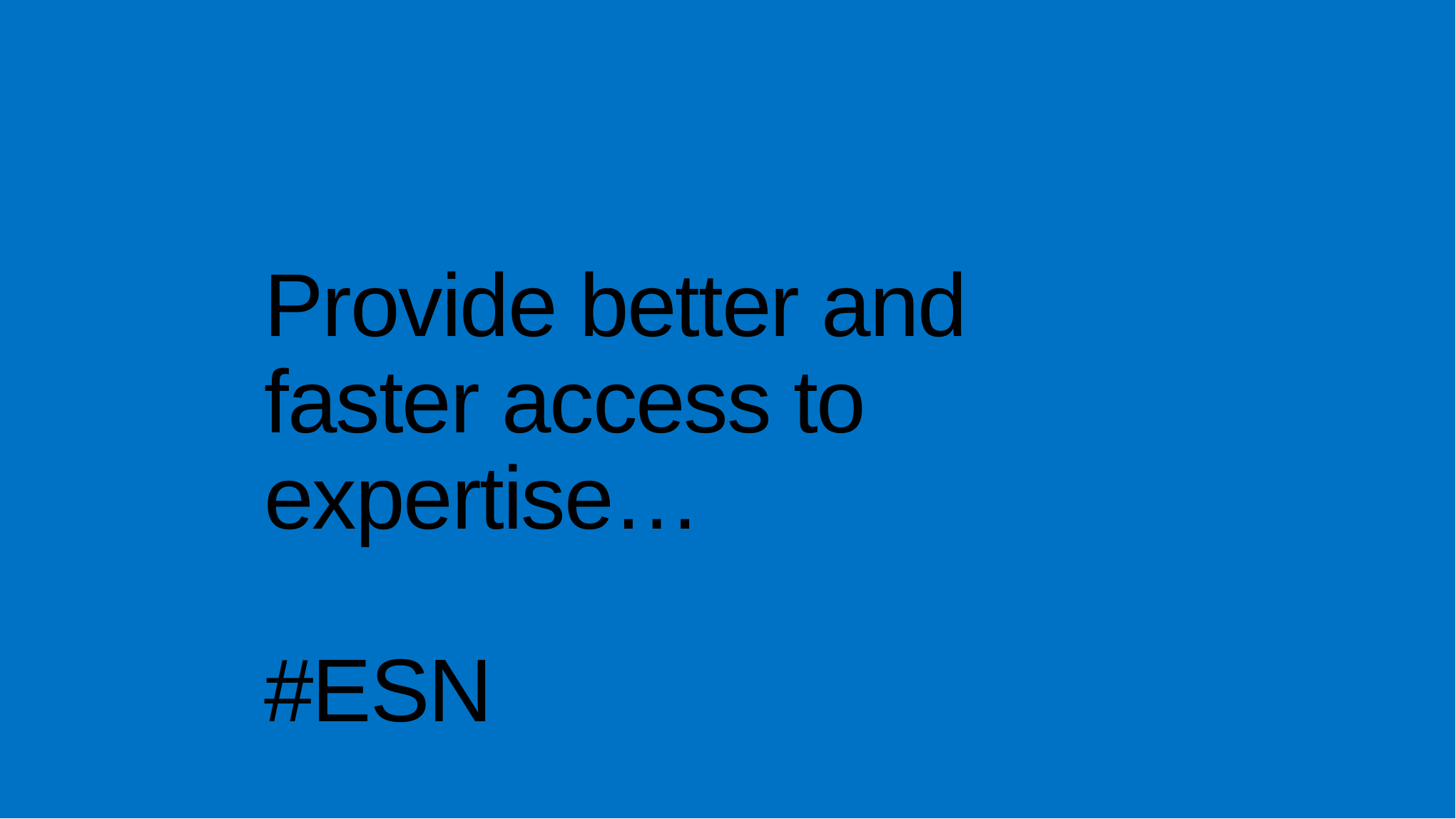

# Provide better and faster access to expertise… #ESN